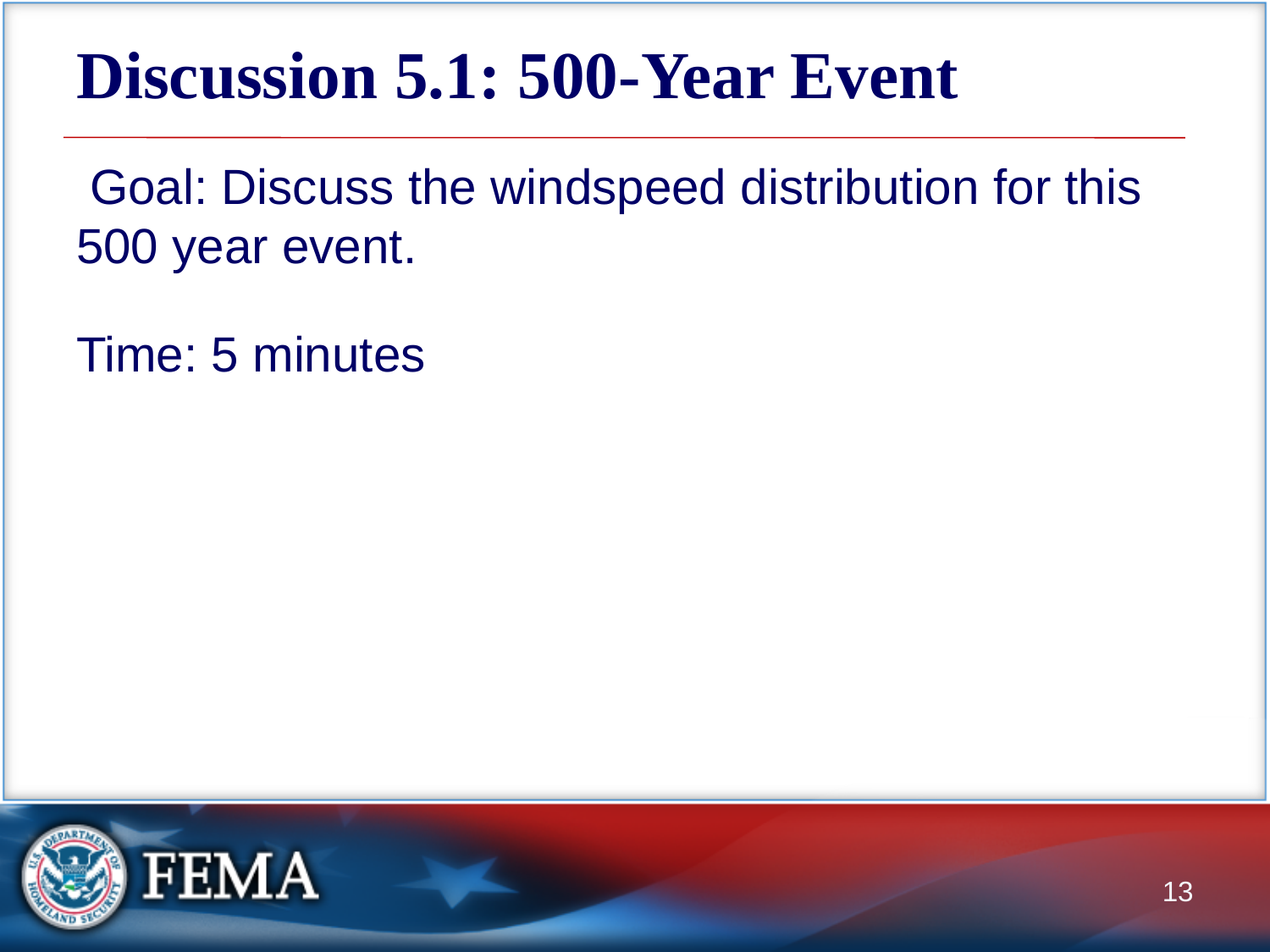

# Discussion 5.1: 500-Year Event
 Goal: Discuss the windspeed distribution for this 500 year event.
Time: 5 minutes
13